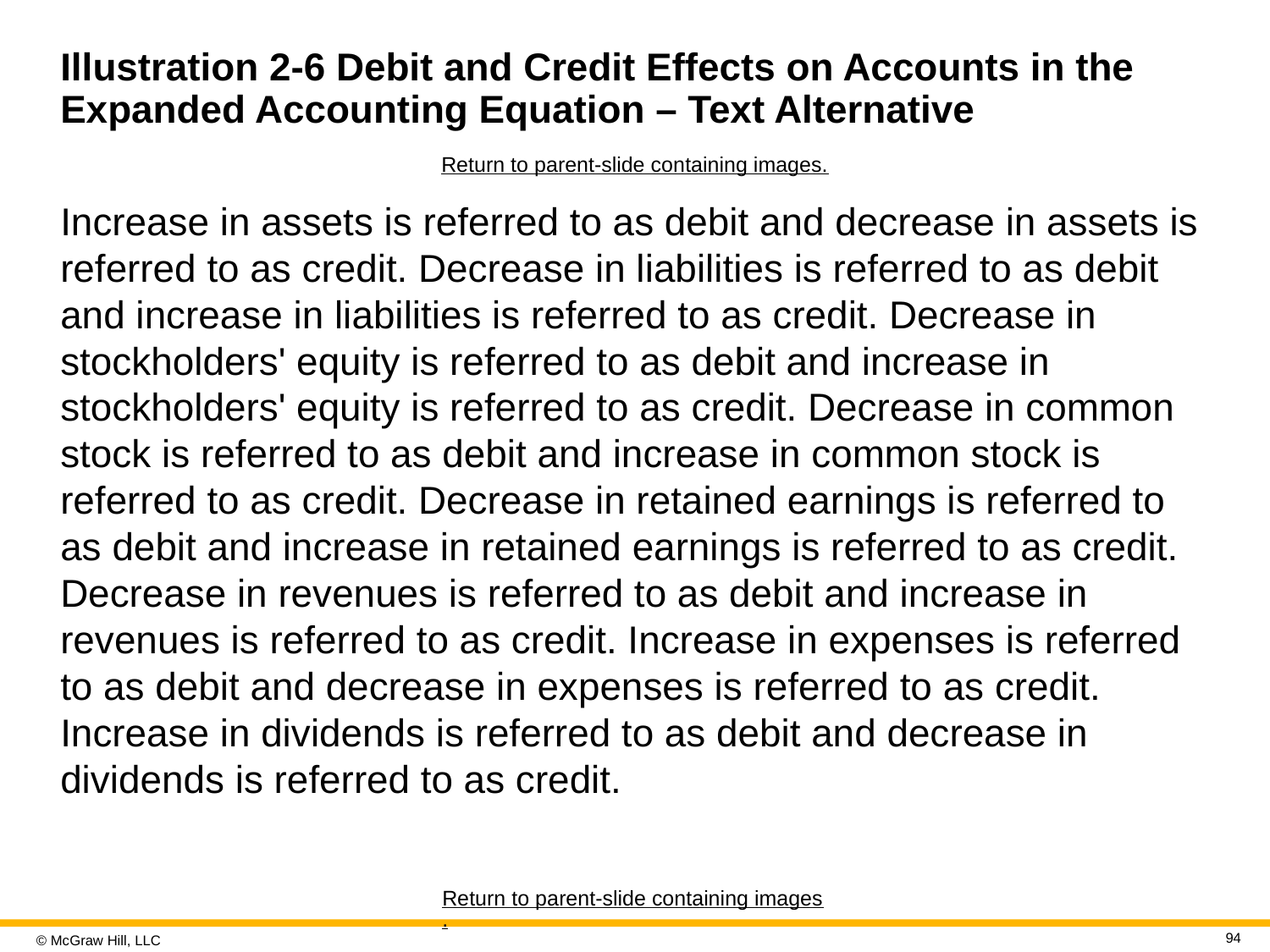

# Illustration 2-6 Debit and Credit Effects on Accounts in the Expanded Accounting Equation – Text Alternative
Return to parent-slide containing images.
Increase in assets is referred to as debit and decrease in assets is referred to as credit. Decrease in liabilities is referred to as debit and increase in liabilities is referred to as credit. Decrease in stockholders' equity is referred to as debit and increase in stockholders' equity is referred to as credit. Decrease in common stock is referred to as debit and increase in common stock is referred to as credit. Decrease in retained earnings is referred to as debit and increase in retained earnings is referred to as credit.  Decrease in revenues is referred to as debit and increase in revenues is referred to as credit. Increase in expenses is referred to as debit and decrease in expenses is referred to as credit. Increase in dividends is referred to as debit and decrease in dividends is referred to as credit.
Return to parent-slide containing images.
94